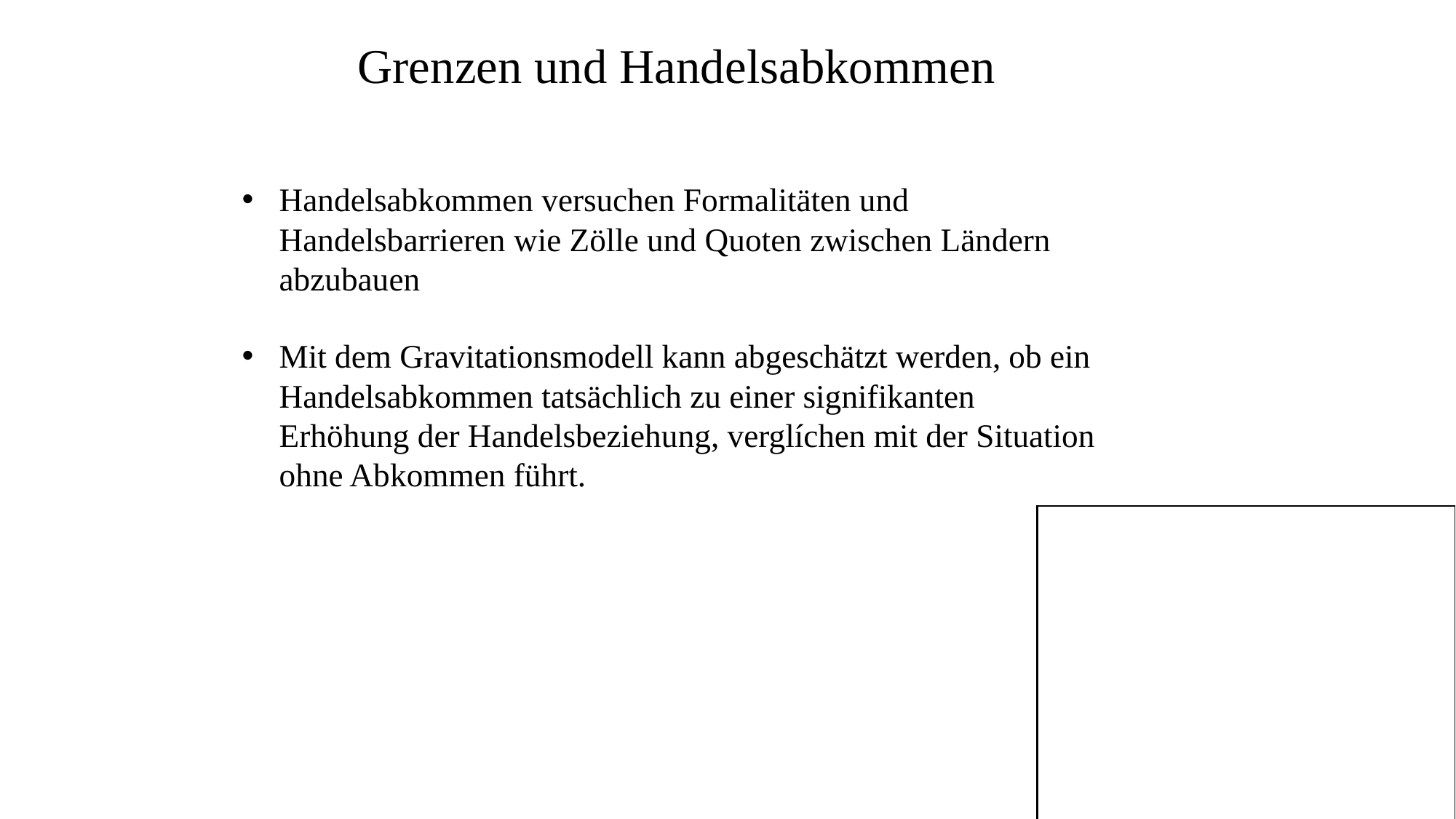

Grenzen und Handelsabkommen
Handelsabkommen versuchen Formalitäten und Handelsbarrieren wie Zölle und Quoten zwischen Ländern abzubauen
Mit dem Gravitationsmodell kann abgeschätzt werden, ob ein Handelsabkommen tatsächlich zu einer signifikanten Erhöhung der Handelsbeziehung, verglíchen mit der Situation ohne Abkommen führt.